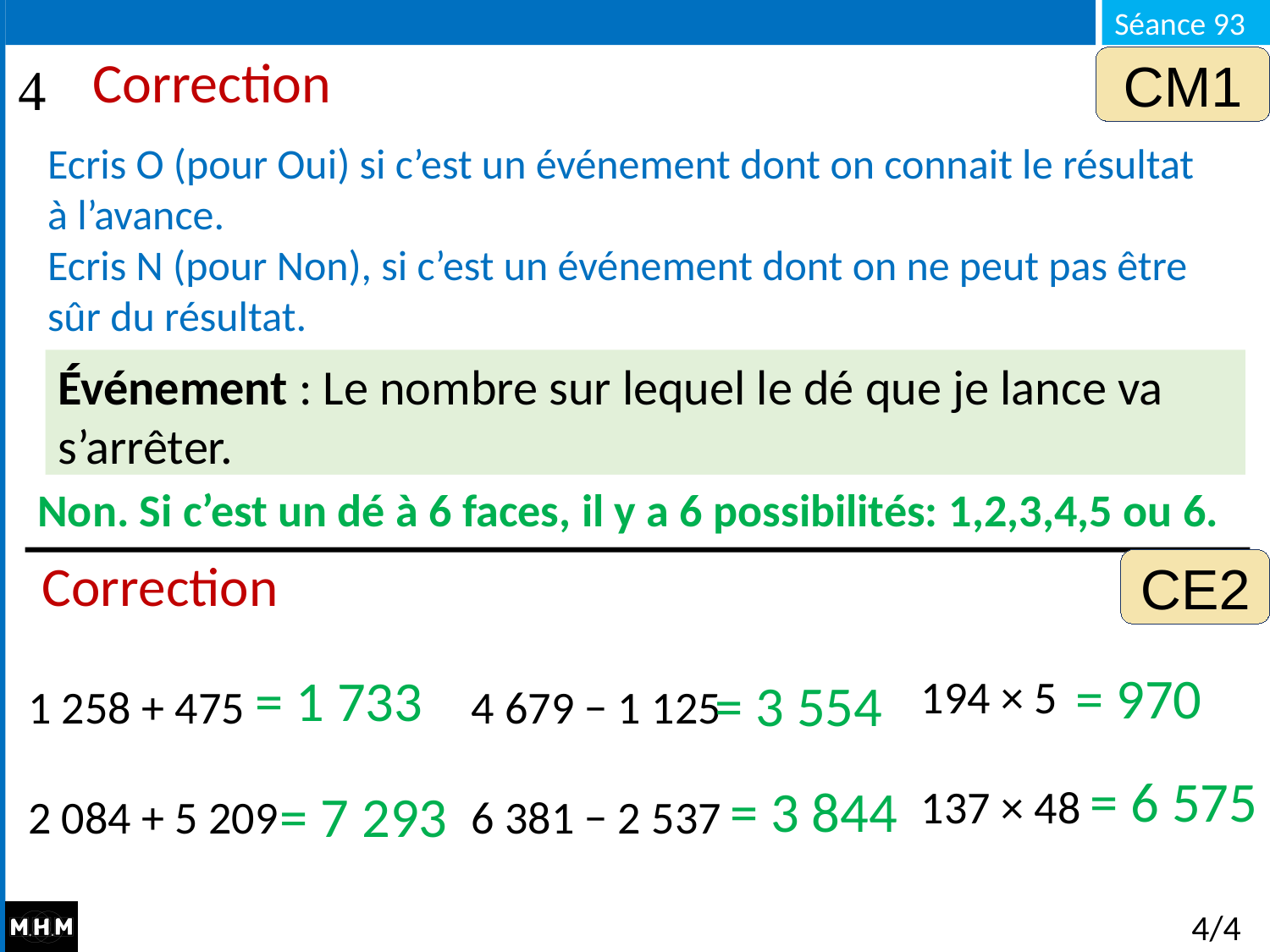

CM1
# Correction
Ecris O (pour Oui) si c’est un événement dont on connait le résultat à l’avance.
Ecris N (pour Non), si c’est un événement dont on ne peut pas être sûr du résultat.

Événement : Le nombre sur lequel le dé que je lance va s’arrêter.
Non. Si c’est un dé à 6 faces, il y a 6 possibilités: 1,2,3,4,5 ou 6.

CE2
Correction
 = 970
 = 1 733
194 × 5

137 × 48
 = 3 554
1 258 + 475

2 084 + 5 209
4 679 − 1 125

6 381 − 2 537
 = 6 575
 = 3 844
 = 7 293
4/4